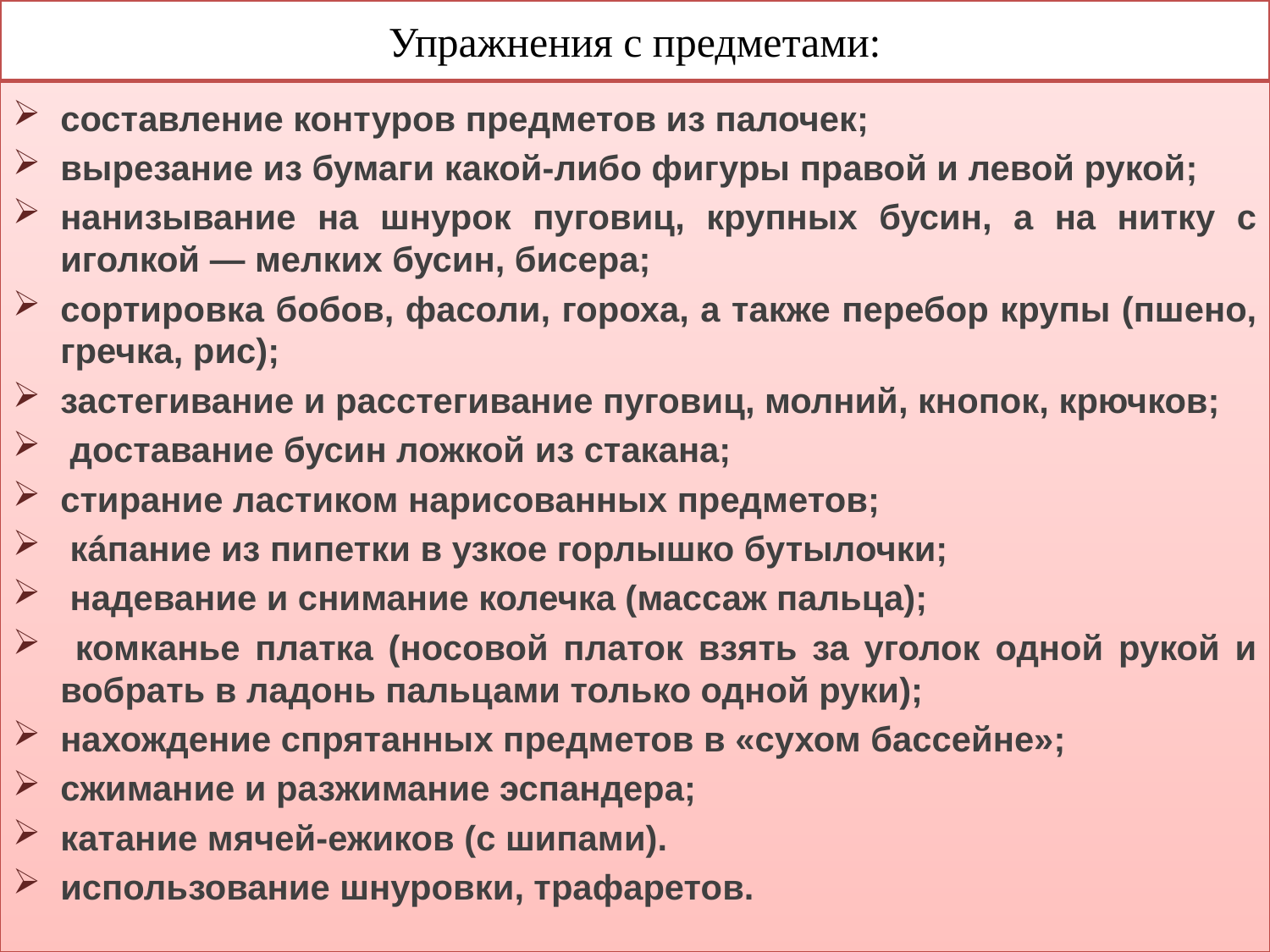

составление контуров предметов из палочек;
вырезание из бумаги какой-либо фигуры правой и левой рукой;
нанизывание на шнурок пуговиц, крупных бусин, а на нитку с иголкой — мелких бусин, бисера;
сортировка бобов, фасоли, гороха, а также перебор крупы (пшено, гречка, рис);
застегивание и расстегивание пуговиц, молний, кнопок, крючков;
 доставание бусин ложкой из стакана;
стирание ластиком нарисованных предметов;
 кáпание из пипетки в узкое горлышко бутылочки;
 надевание и снимание колечка (массаж пальца);
 комканье платка (носовой платок взять за уголок одной рукой и вобрать в ладонь пальцами только одной руки);
нахождение спрятанных предметов в «сухом бассейне»;
сжимание и разжимание эспандера;
катание мячей-ежиков (с шипами).
использование шнуровки, трафаретов.
# Упражнения с предметами: